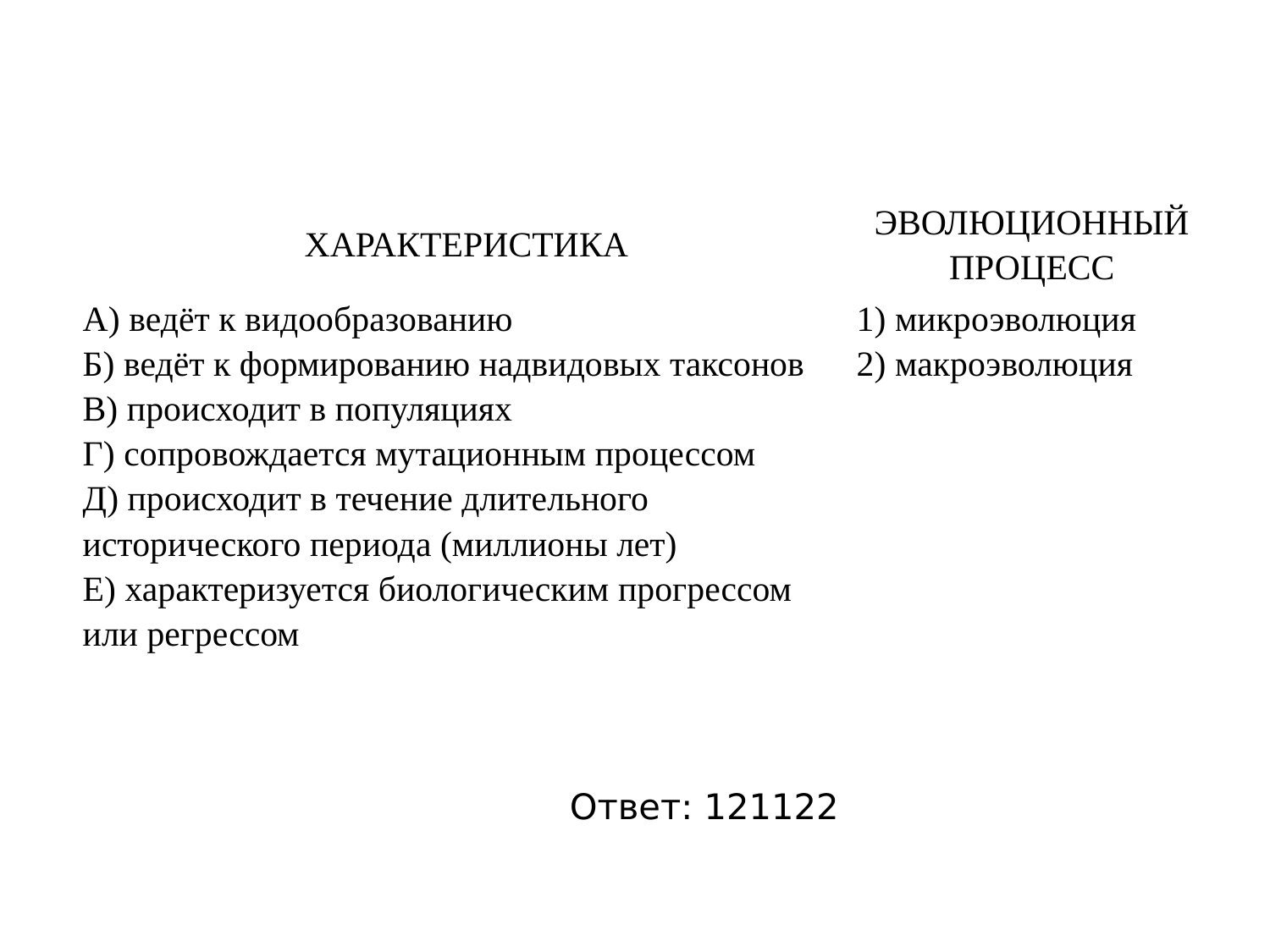

| ХАРАКТЕРИСТИКА | ЭВОЛЮЦИОННЫЙ ПРОЦЕСС |
| --- | --- |
| А) ведёт к видообразованию Б) ведёт к формированию надвидовых таксонов В) происходит в популяциях Г) сопровождается мутационным процессом Д) происходит в течение длительного исторического периода (миллионы лет) Е) характеризуется биологическим прогрессом или регрессом | 1) микроэволюция 2) макроэволюция |
Ответ: 121122